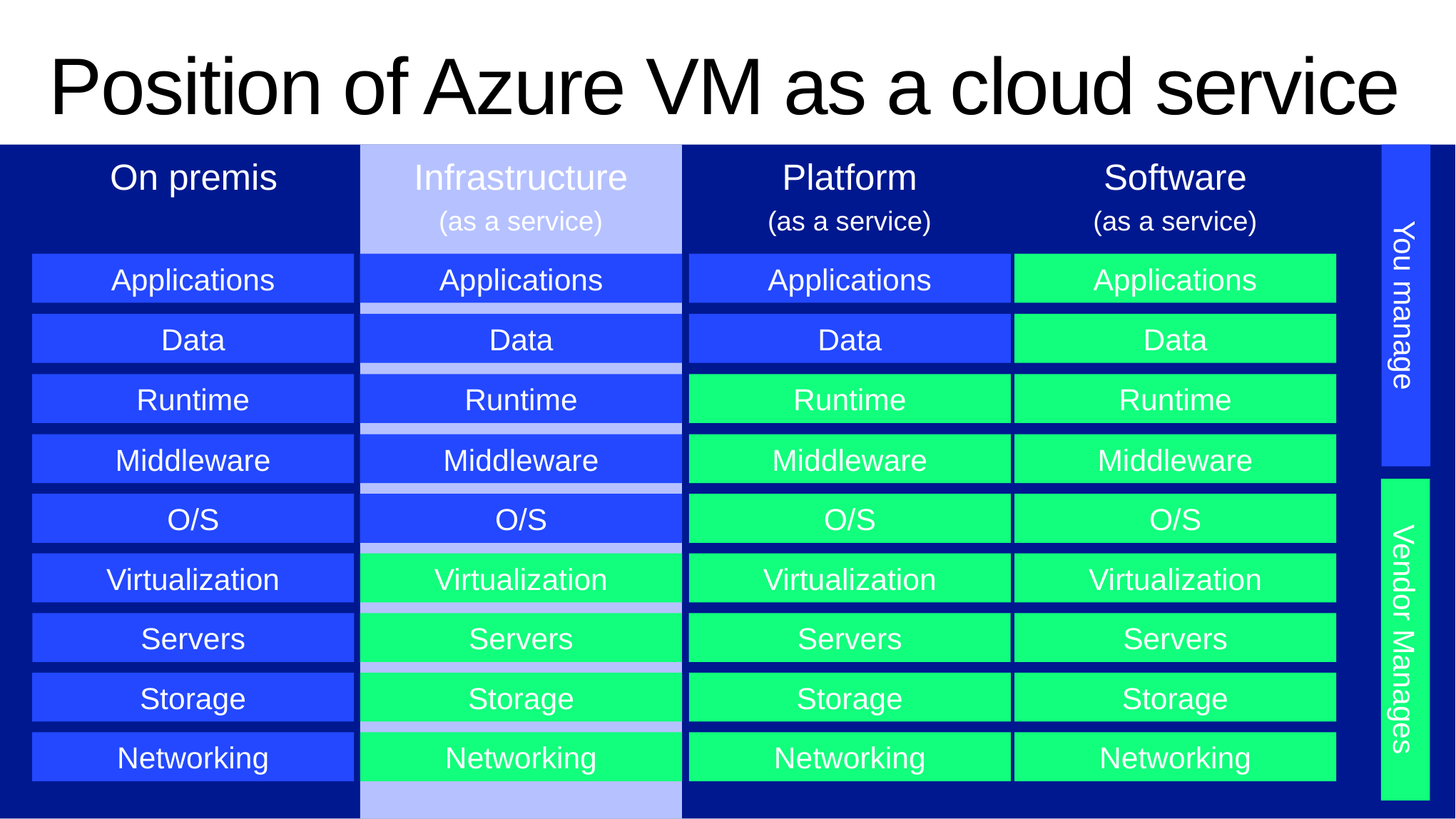

# Position of Azure VM as a cloud service
Software
(as a service)
Applications
Data
Runtime
Middleware
O/S
Virtualization
Servers
Storage
Networking
Platform
(as a service)
Applications
Data
Runtime
Middleware
O/S
Virtualization
Servers
Storage
Networking
On premis
Applications
Data
Runtime
Middleware
O/S
Virtualization
Servers
Storage
Networking
Infrastructure
(as a service)
Applications
Data
Runtime
Middleware
O/S
Virtualization
Servers
Storage
Networking

You manage
Vendor Manages